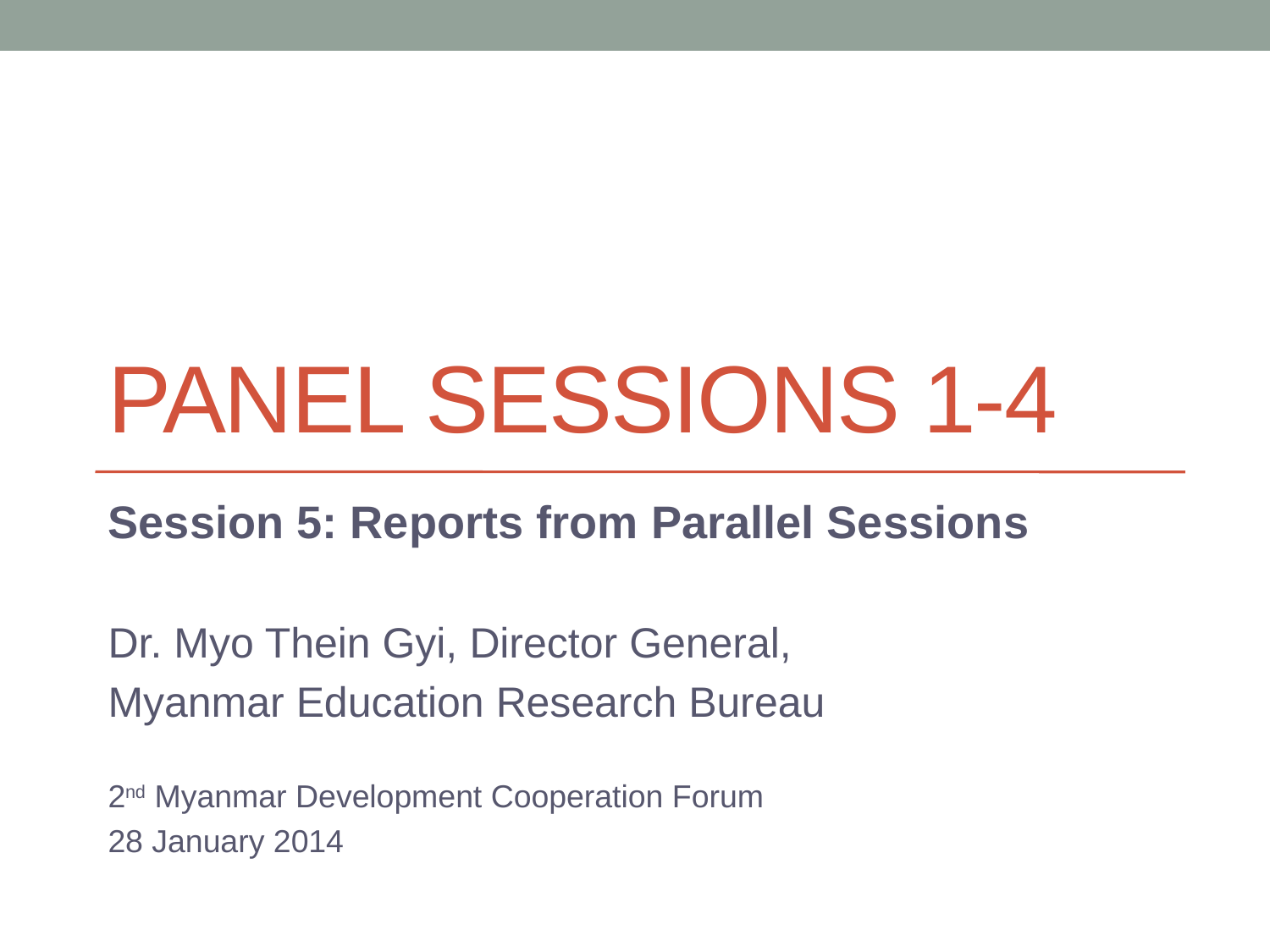

# Panel sessions 1-4
Session 5: Reports from Parallel Sessions

Dr. Myo Thein Gyi, Director General,
Myanmar Education Research Bureau

2nd Myanmar Development Cooperation Forum
28 January 2014